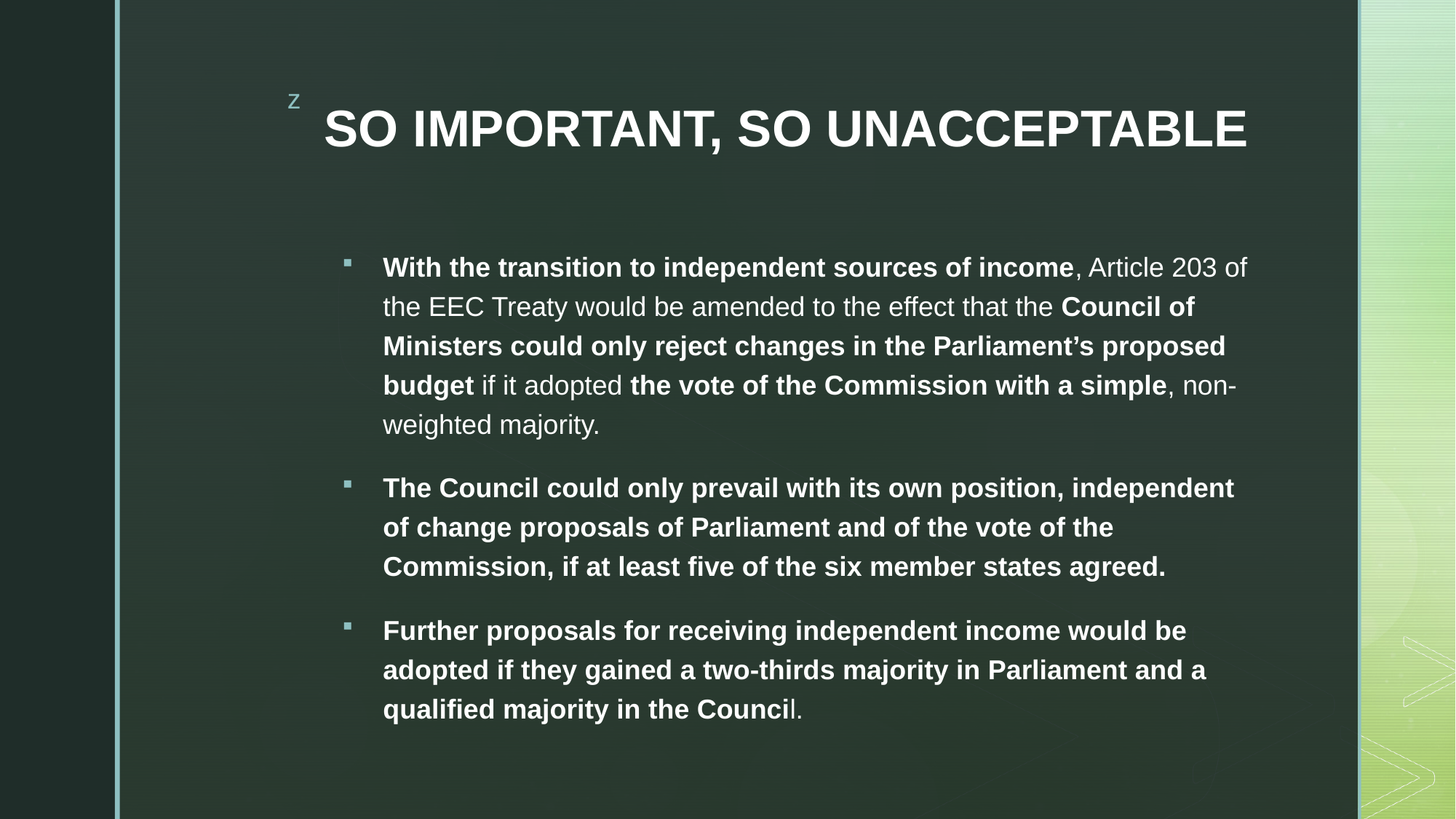

# SO IMPORTANT, SO UNACCEPTABLE
With the transition to independent sources of income, Article 203 of the EEC Treaty would be amended to the effect that the Council of Ministers could only reject changes in the Parliament’s proposed budget if it adopted the vote of the Commission with a simple, non-weighted majority.
The Council could only prevail with its own position, independent of change proposals of Parliament and of the vote of the Commission, if at least five of the six member states agreed.
Further proposals for receiving independent income would be adopted if they gained a two-thirds majority in Parliament and a qualified majority in the Council.